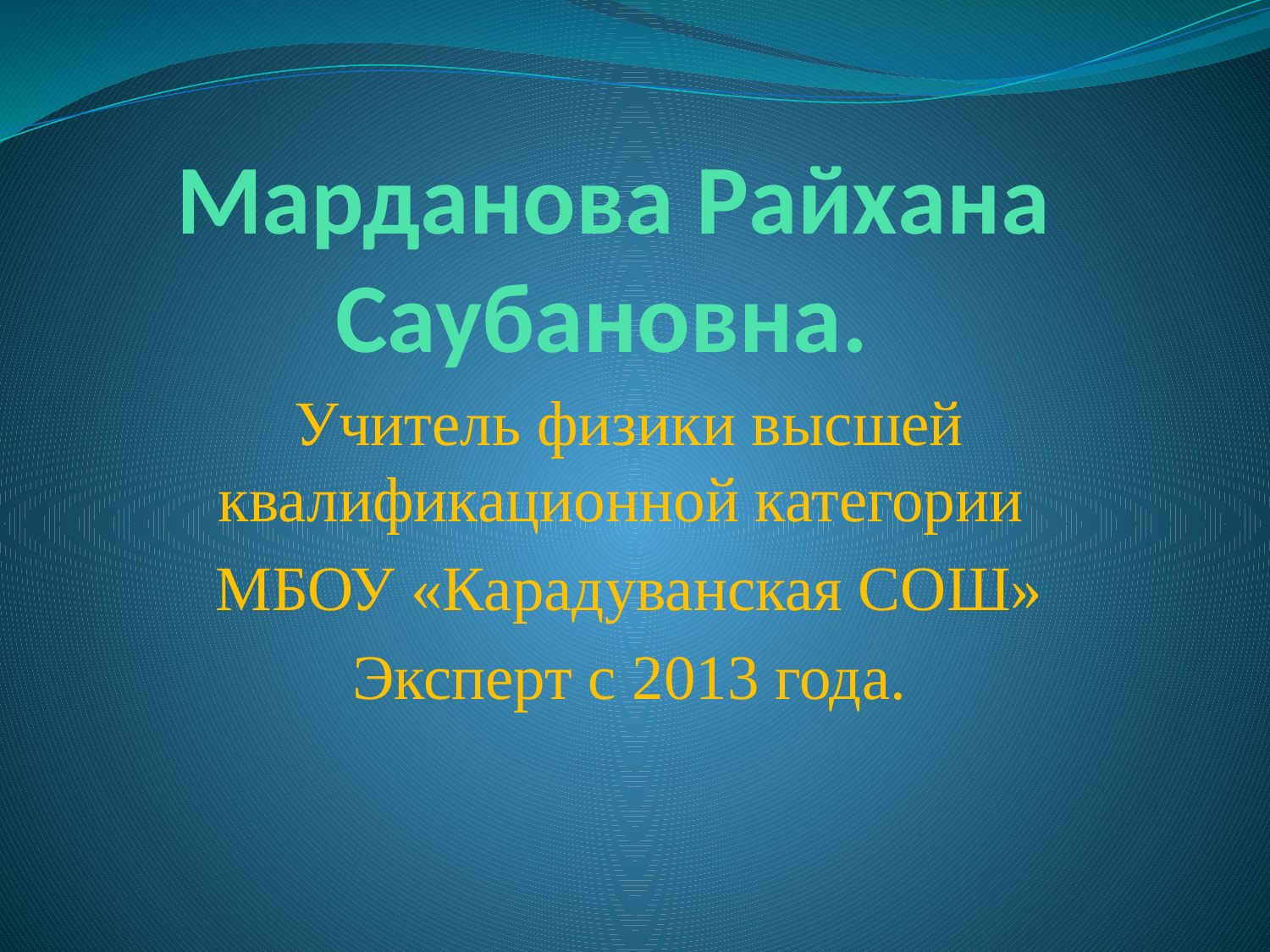

# Марданова Райхана Саубановна.
Учитель физики высшей квалификационной категории
МБОУ «Карадуванская СОШ»
Эксперт с 2013 года.